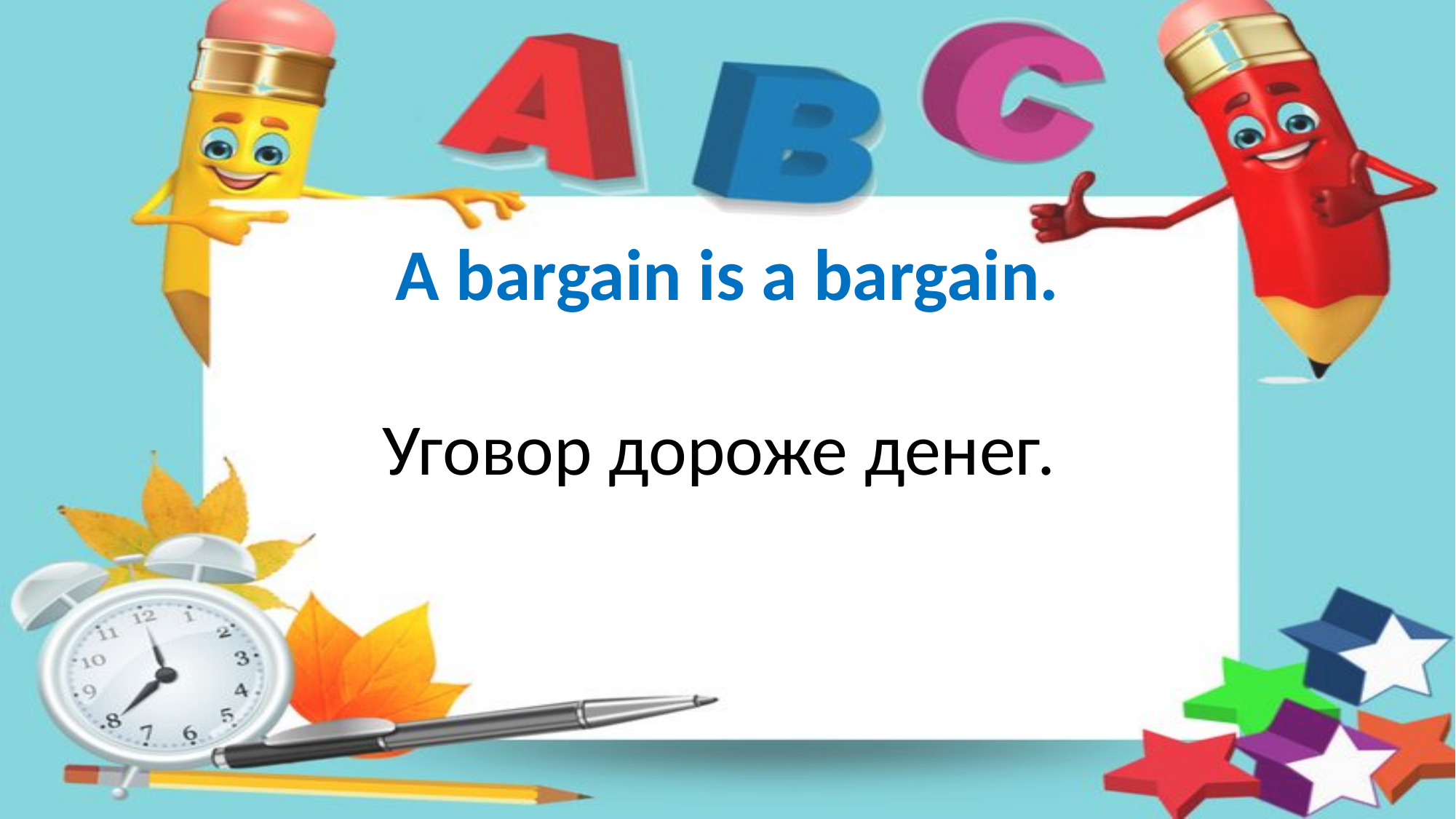

A bargain is a bargain.

Уговор дороже денег.